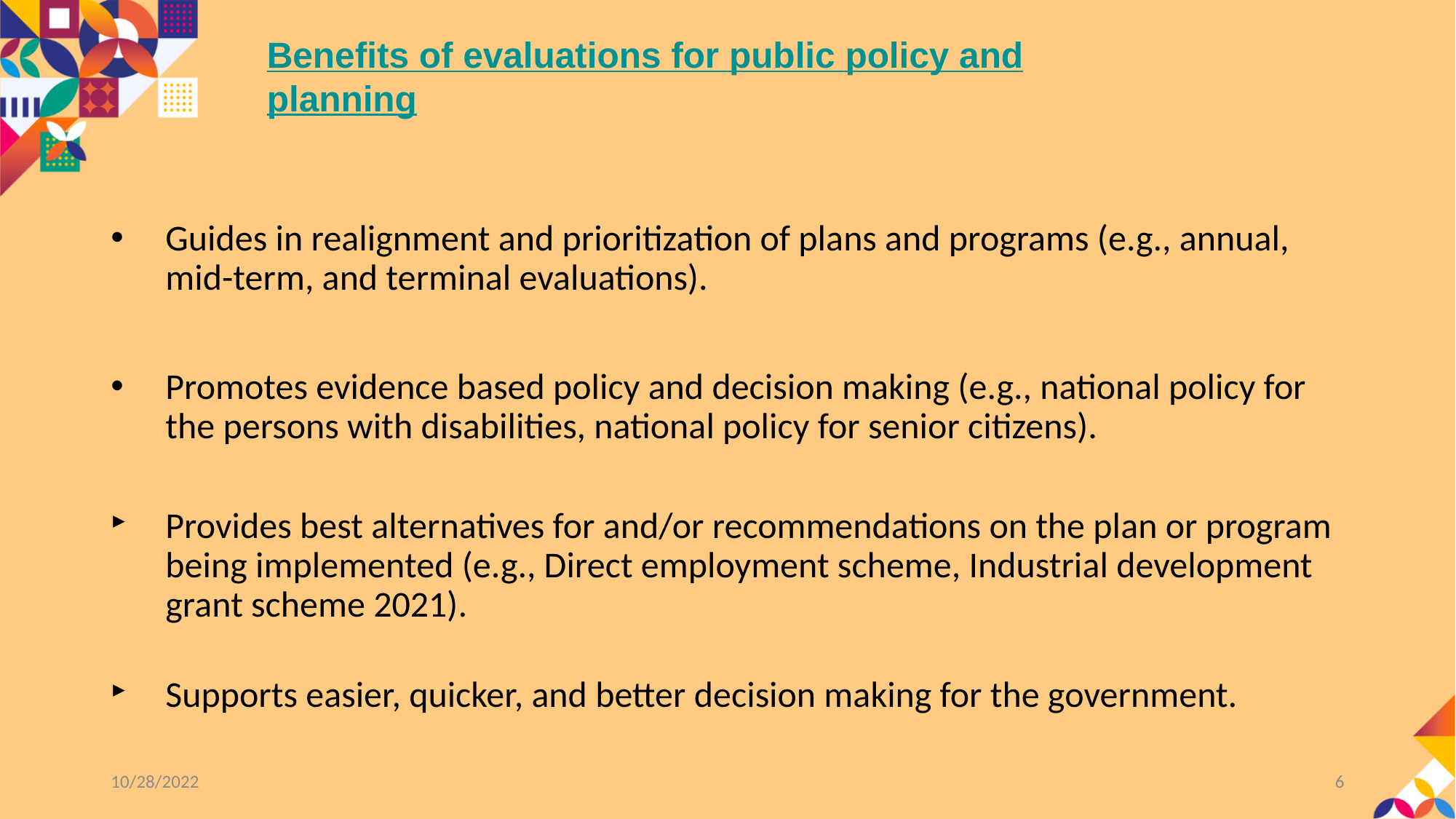

# Benefits of evaluations for public policy and planning
Guides in realignment and prioritization of plans and programs (e.g., annual, mid-term, and terminal evaluations).

Promotes evidence based policy and decision making (e.g., national policy for the persons with disabilities, national policy for senior citizens).

Provides best alternatives for and/or recommendations on the plan or program being implemented (e.g., Direct employment scheme, Industrial development grant scheme 2021).

Supports easier, quicker, and better decision making for the government.
10/28/2022
6